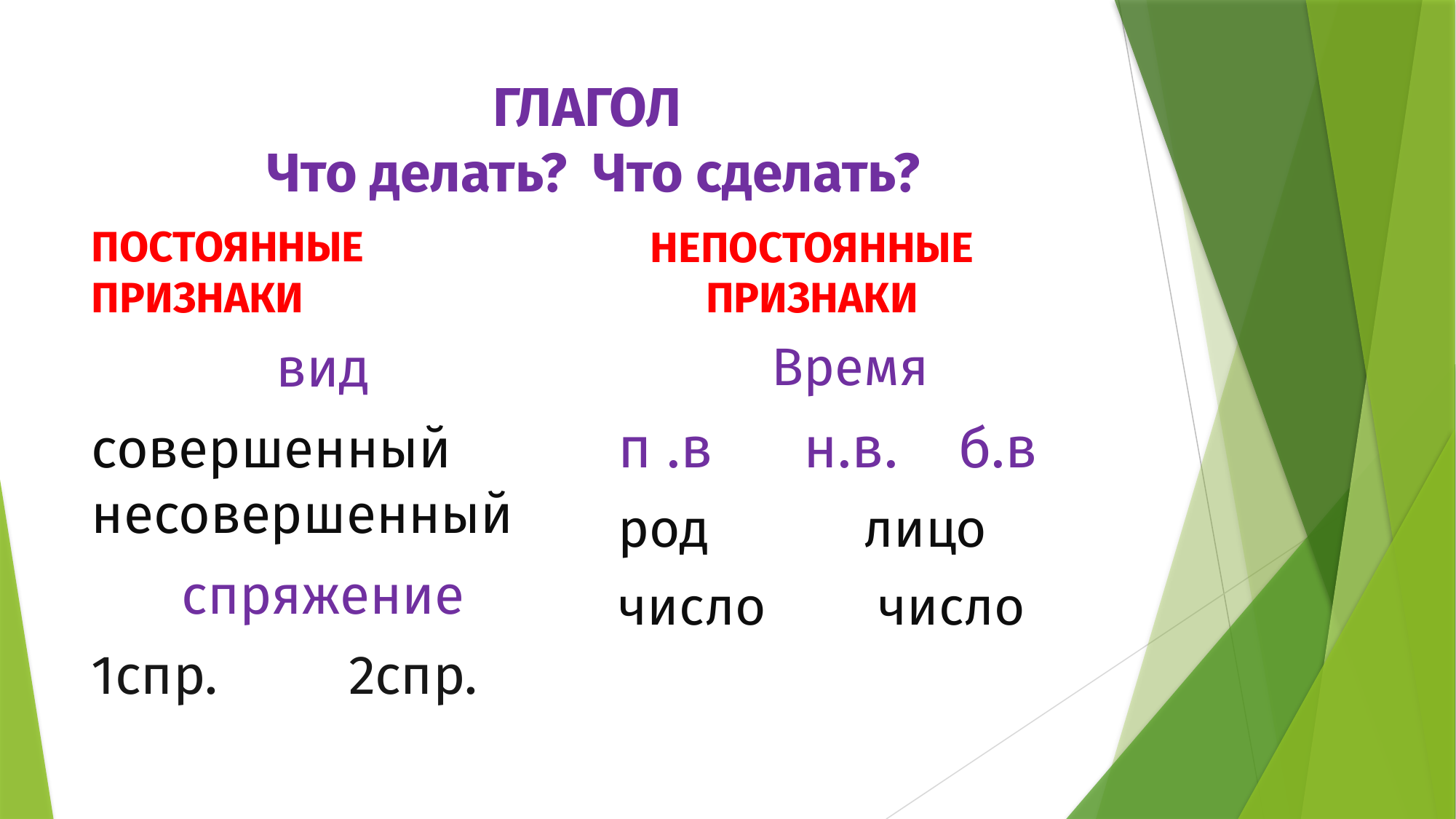

# ГЛАГОЛ Что делать?  Что сделать?
ПОСТОЯННЫЕ ПРИЗНАКИ
НЕПОСТОЯННЫЕ ПРИЗНАКИ
вид
совершенный      несовершенный
спряжение
1спр.         2спр.
Время
п .в      н.в.    б.в
род           лицо
число        число